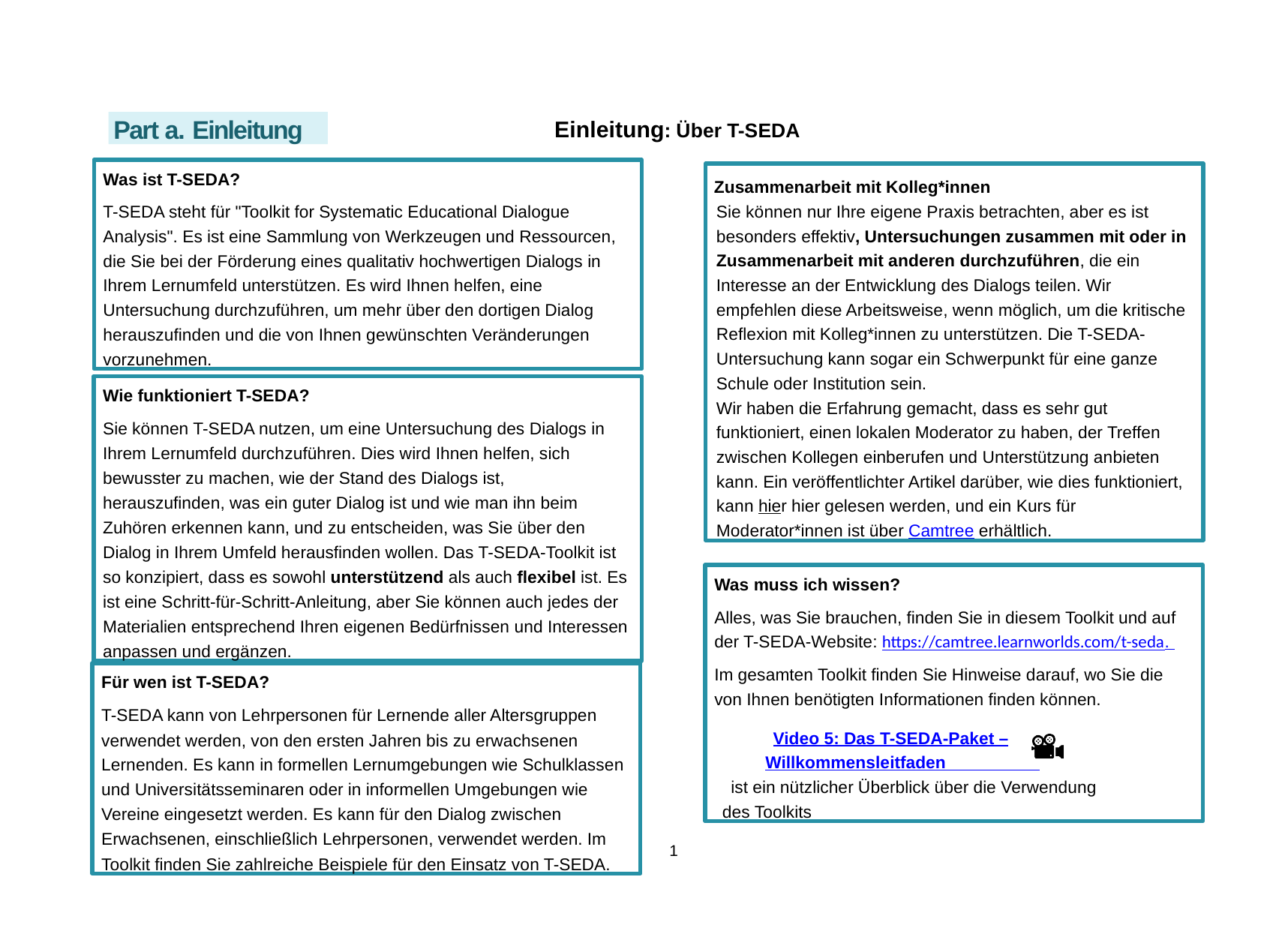

Part a. Einleitung
Einleitung: Über T-SEDA
Was ist T-SEDA?
T-SEDA steht für "Toolkit for Systematic Educational Dialogue Analysis". Es ist eine Sammlung von Werkzeugen und Ressourcen, die Sie bei der Förderung eines qualitativ hochwertigen Dialogs in Ihrem Lernumfeld unterstützen. Es wird Ihnen helfen, eine Untersuchung durchzuführen, um mehr über den dortigen Dialog herauszufinden und die von Ihnen gewünschten Veränderungen vorzunehmen.
Zusammenarbeit mit Kolleg*innen
Sie können nur Ihre eigene Praxis betrachten, aber es ist besonders effektiv, Untersuchungen zusammen mit oder in Zusammenarbeit mit anderen durchzuführen, die ein Interesse an der Entwicklung des Dialogs teilen. Wir empfehlen diese Arbeitsweise, wenn möglich, um die kritische Reflexion mit Kolleg*innen zu unterstützen. Die T-SEDA-Untersuchung kann sogar ein Schwerpunkt für eine ganze Schule oder Institution sein.
Wir haben die Erfahrung gemacht, dass es sehr gut funktioniert, einen lokalen Moderator zu haben, der Treffen zwischen Kollegen einberufen und Unterstützung anbieten kann. Ein veröffentlichter Artikel darüber, wie dies funktioniert, kann hier hier gelesen werden, und ein Kurs für Moderator*innen ist über Camtree erhältlich.
Wie funktioniert T-SEDA?
Sie können T-SEDA nutzen, um eine Untersuchung des Dialogs in Ihrem Lernumfeld durchzuführen. Dies wird Ihnen helfen, sich bewusster zu machen, wie der Stand des Dialogs ist, herauszufinden, was ein guter Dialog ist und wie man ihn beim Zuhören erkennen kann, und zu entscheiden, was Sie über den Dialog in Ihrem Umfeld herausfinden wollen. Das T-SEDA-Toolkit ist so konzipiert, dass es sowohl unterstützend als auch flexibel ist. Es ist eine Schritt-für-Schritt-Anleitung, aber Sie können auch jedes der Materialien entsprechend Ihren eigenen Bedürfnissen und Interessen anpassen und ergänzen.
Was muss ich wissen?
Alles, was Sie brauchen, finden Sie in diesem Toolkit und auf der T-SEDA-Website: https://camtree.learnworlds.com/t-seda.
Im gesamten Toolkit finden Sie Hinweise darauf, wo Sie die von Ihnen benötigten Informationen finden können.

Video 5: Das T-SEDA-Paket – Willkommensleitfaden
ist ein nützlicher Überblick über die Verwendung des Toolkits
Für wen ist T-SEDA?
T-SEDA kann von Lehrpersonen für Lernende aller Altersgruppen verwendet werden, von den ersten Jahren bis zu erwachsenen Lernenden. Es kann in formellen Lernumgebungen wie Schulklassen und Universitätsseminaren oder in informellen Umgebungen wie Vereine eingesetzt werden. Es kann für den Dialog zwischen Erwachsenen, einschließlich Lehrpersonen, verwendet werden. Im Toolkit finden Sie zahlreiche Beispiele für den Einsatz von T-SEDA.

1
1